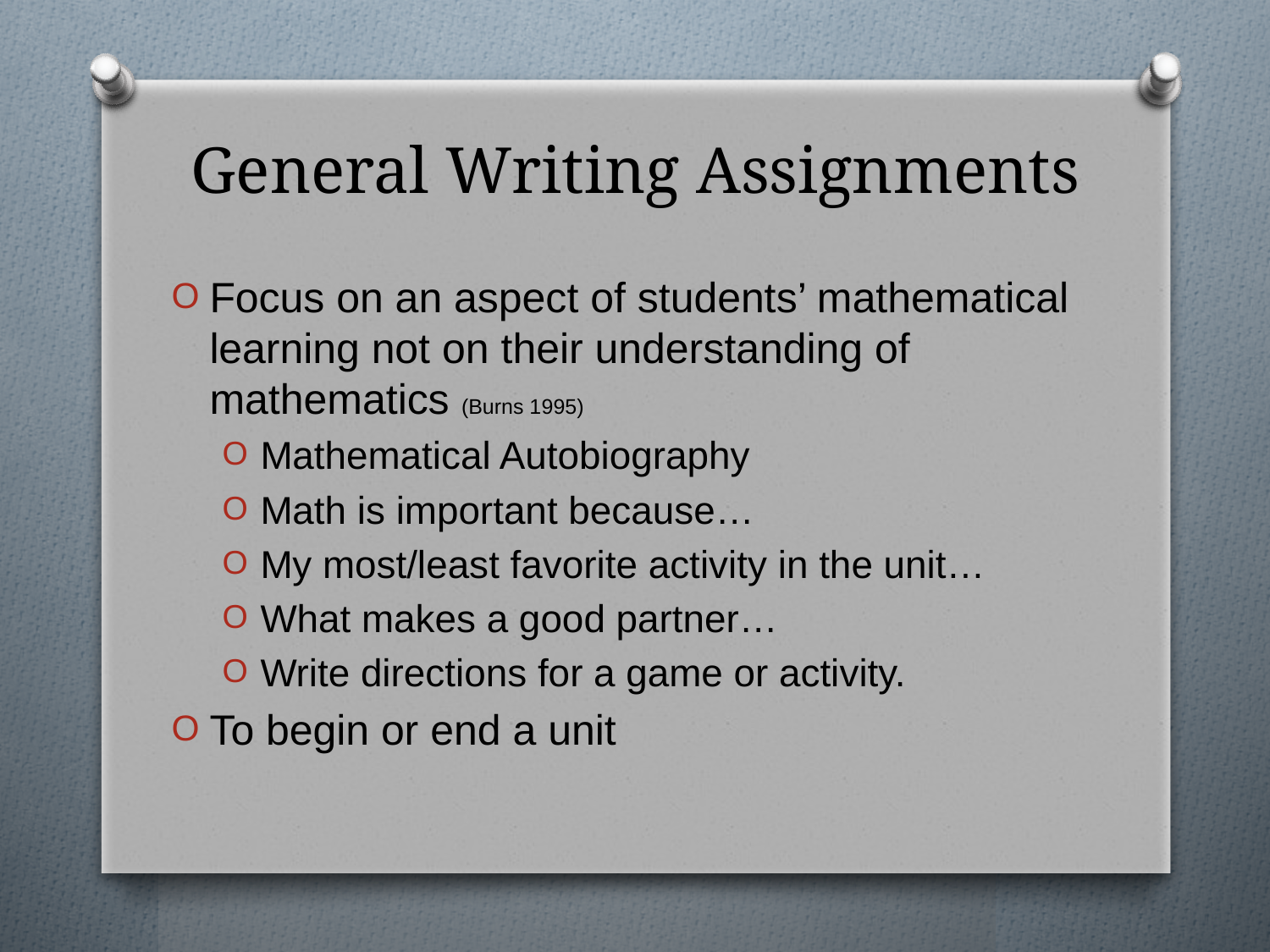

# General Writing Assignments
Focus on an aspect of students’ mathematical learning not on their understanding of mathematics (Burns 1995)
Mathematical Autobiography
Math is important because…
My most/least favorite activity in the unit…
What makes a good partner…
Write directions for a game or activity.
To begin or end a unit